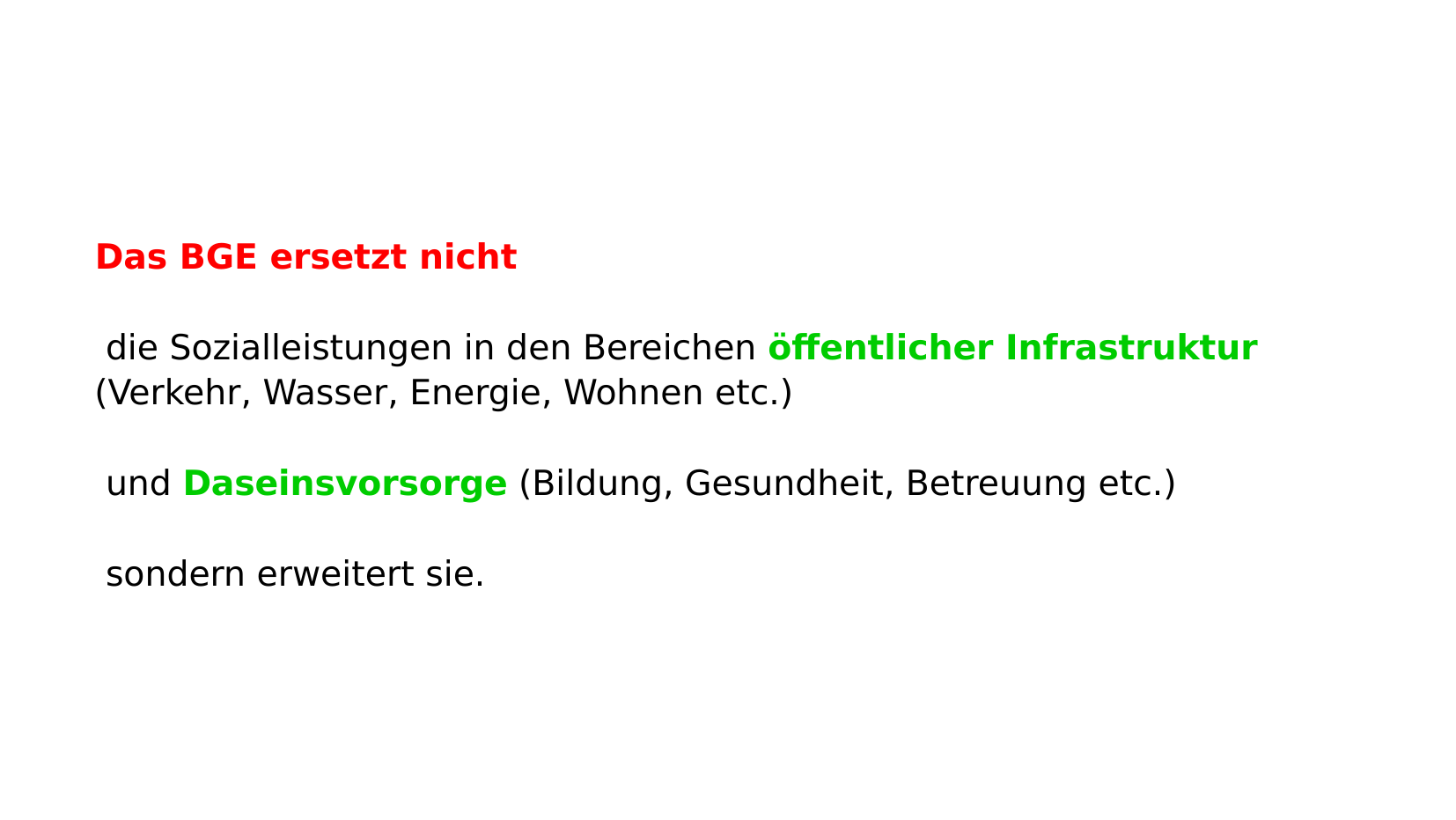

#

  Das BGE ersetzt nicht

  die Sozialleistungen in den Bereichen öffentlicher Infrastruktur
 (Verkehr, Wasser, Energie, Wohnen etc.)

  und Daseinsvorsorge (Bildung, Gesundheit, Betreuung etc.)

  sondern erweitert sie.